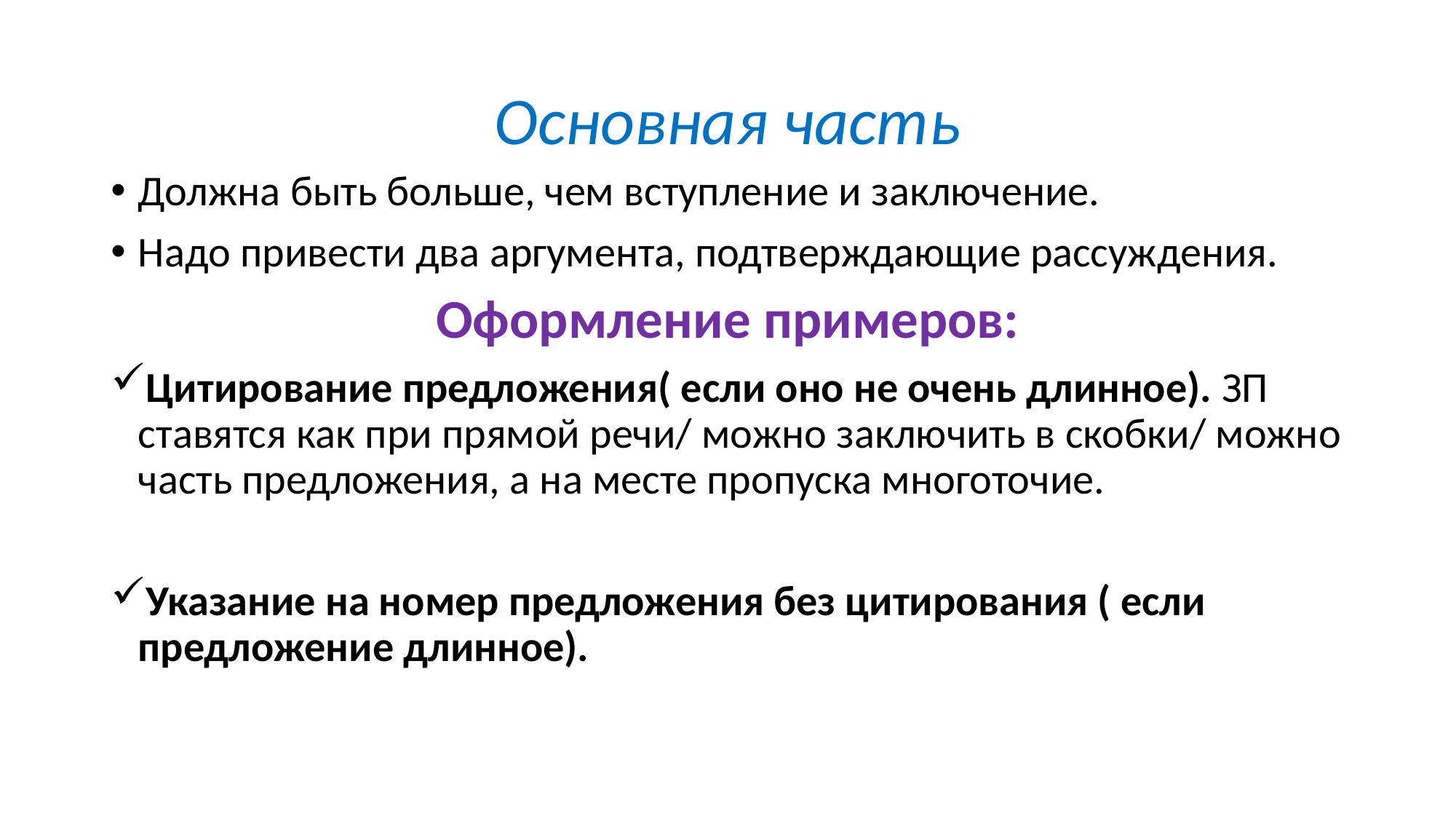

# Основная часть
Должна быть больше, чем вступление и заключение.
Надо привести два аргумента, подтверждающие рассуждения.
Оформление примеров:
Цитирование предложения( если оно не очень длинное). ЗП ставятся как при прямой речи/ можно заключить в скобки/ можно часть предложения, а на месте пропуска многоточие.

Указание на номер предложения без цитирования ( если предложение длинное).